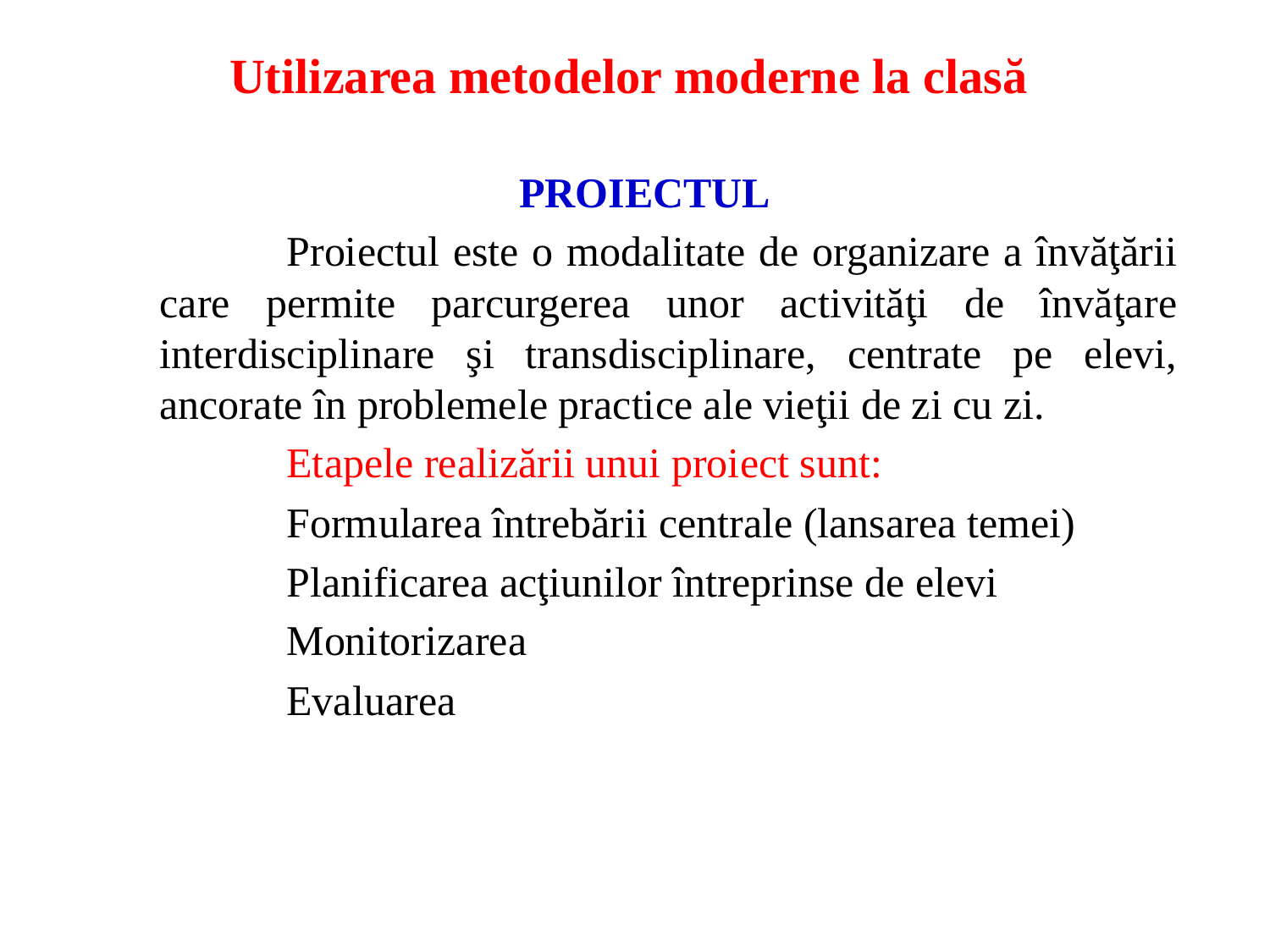

# Utilizarea metodelor moderne la clasă
PROIECTUL
		Proiectul este o modalitate de organizare a învăţării care permite parcurgerea unor activităţi de învăţare interdisciplinare şi transdisciplinare, centrate pe elevi, ancorate în problemele practice ale vieţii de zi cu zi.
		Etapele realizării unui proiect sunt:
		Formularea întrebării centrale (lansarea temei)
		Planificarea acţiunilor întreprinse de elevi
		Monitorizarea
		Evaluarea